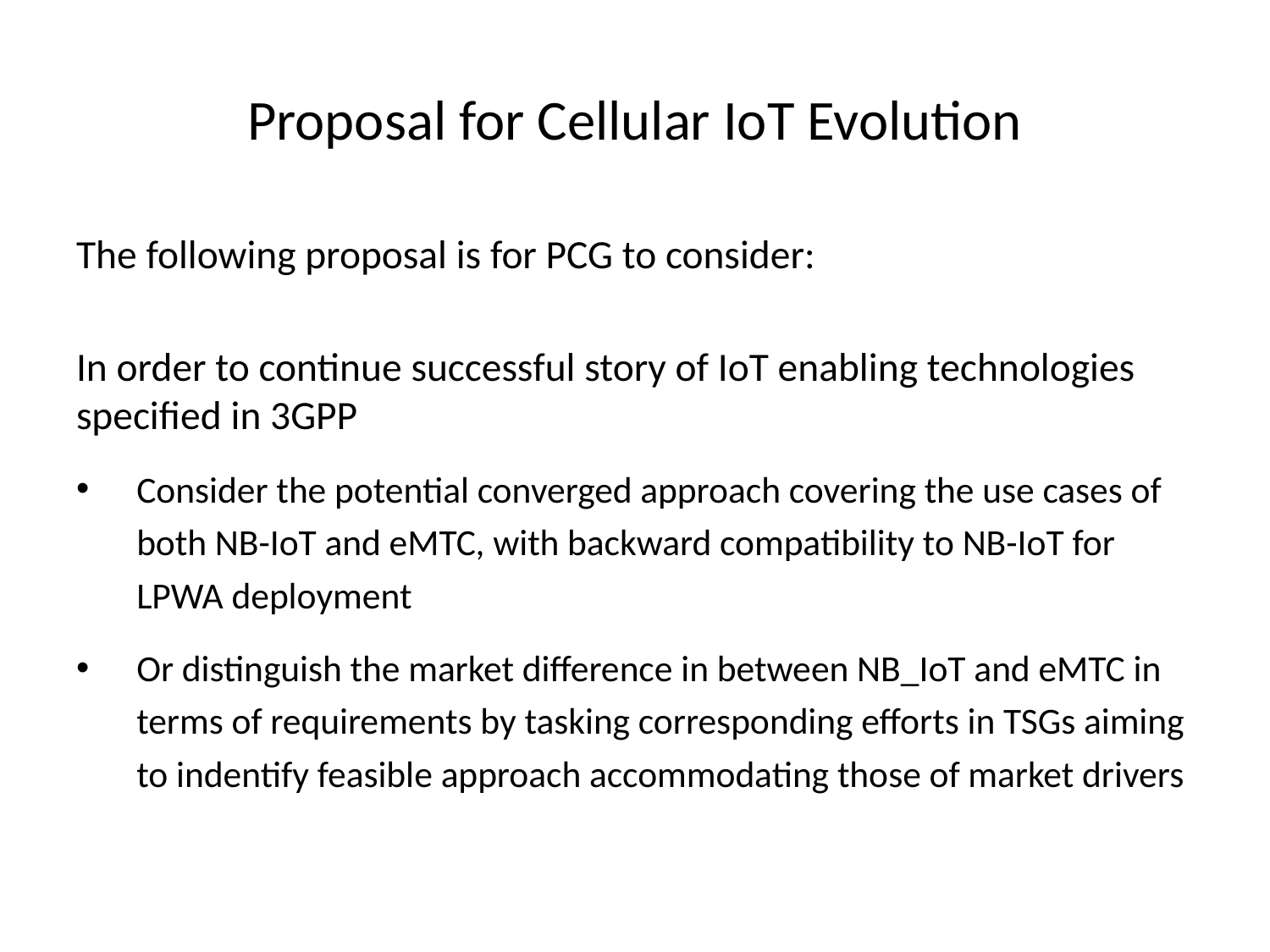

# Proposal for Cellular IoT Evolution
The following proposal is for PCG to consider:

In order to continue successful story of IoT enabling technologies specified in 3GPP
Consider the potential converged approach covering the use cases of both NB-IoT and eMTC, with backward compatibility to NB-IoT for LPWA deployment
Or distinguish the market difference in between NB_IoT and eMTC in terms of requirements by tasking corresponding efforts in TSGs aiming to indentify feasible approach accommodating those of market drivers